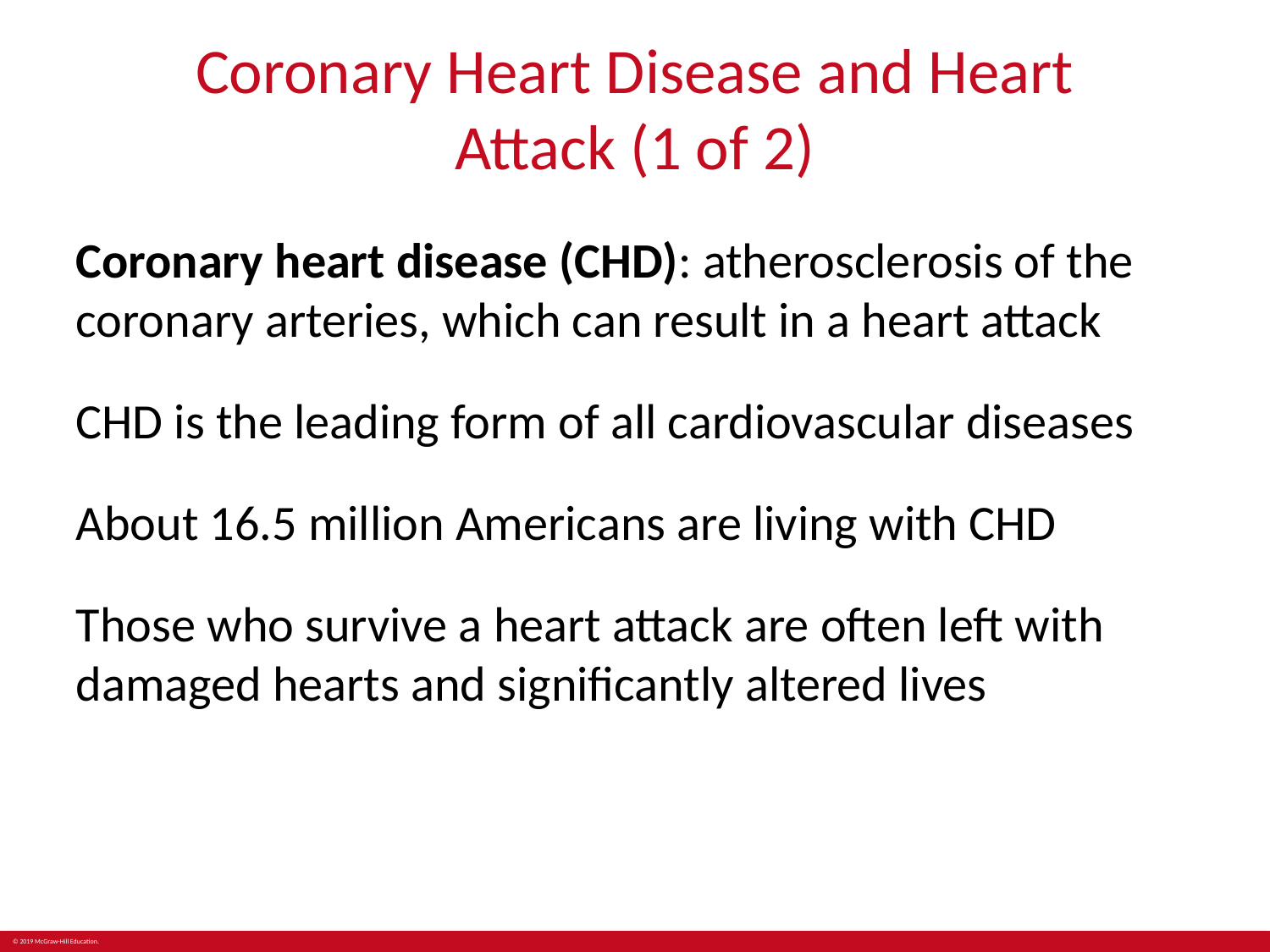

# Coronary Heart Disease and Heart Attack (1 of 2)
Coronary heart disease (CHD): atherosclerosis of the coronary arteries, which can result in a heart attack
CHD is the leading form of all cardiovascular diseases
About 16.5 million Americans are living with CHD
Those who survive a heart attack are often left with damaged hearts and significantly altered lives